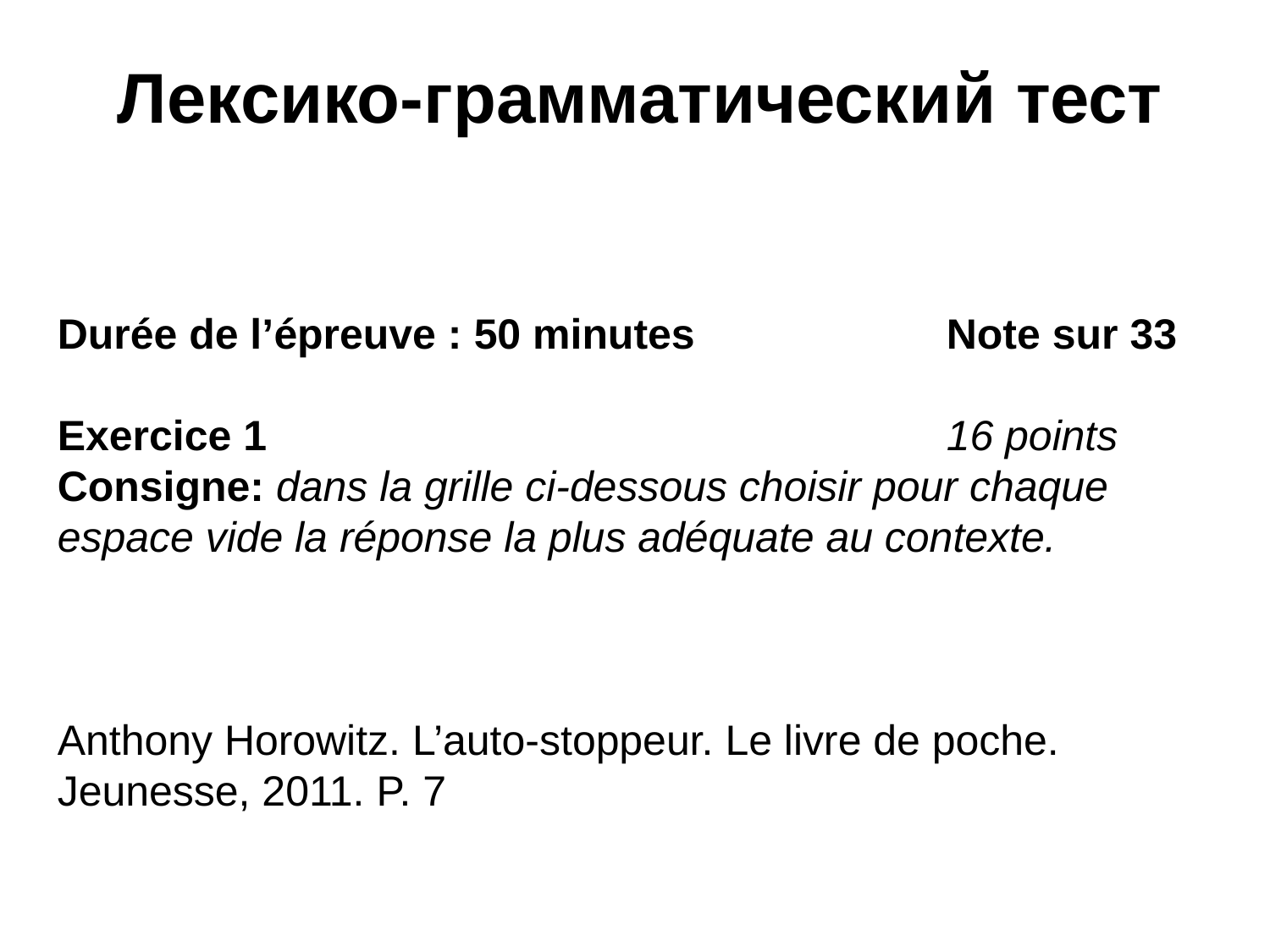

Лексико-грамматический тест

Durée de l’épreuve : 50 minutes		Note sur 33

Exercice 1						16 points
Consigne: dаns la grille ci-dessous choisir pour chaque espace vide la réponse la plus adéquate au contexte.

Anthony Horowitz. L’auto-stoppeur. Le livre de poche. Jeunesse, 2011. P. 7